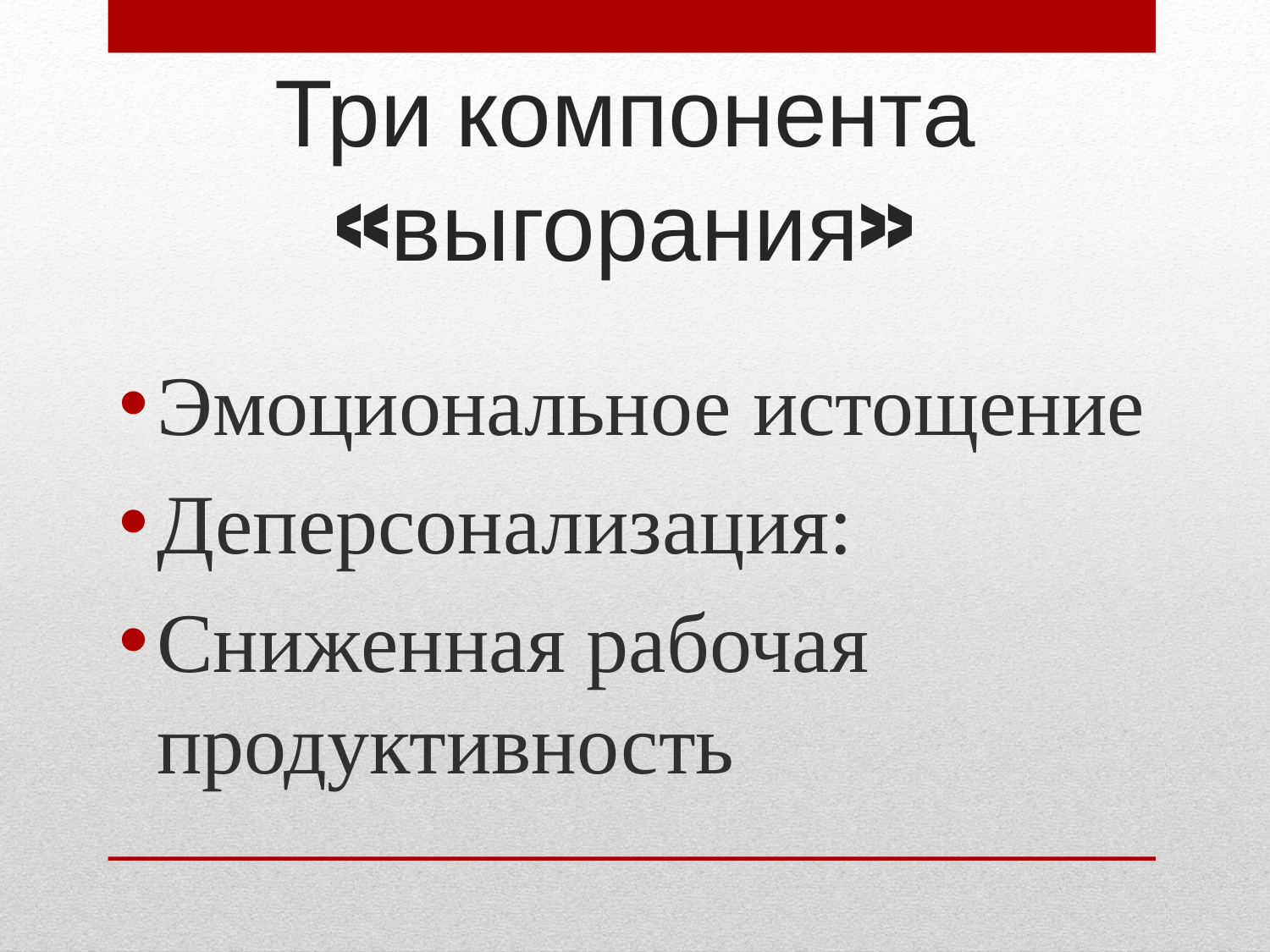

# Три компонента «выгорания»
Эмоциональное истощение
Деперсонализация:
Сниженная рабочая продуктивность